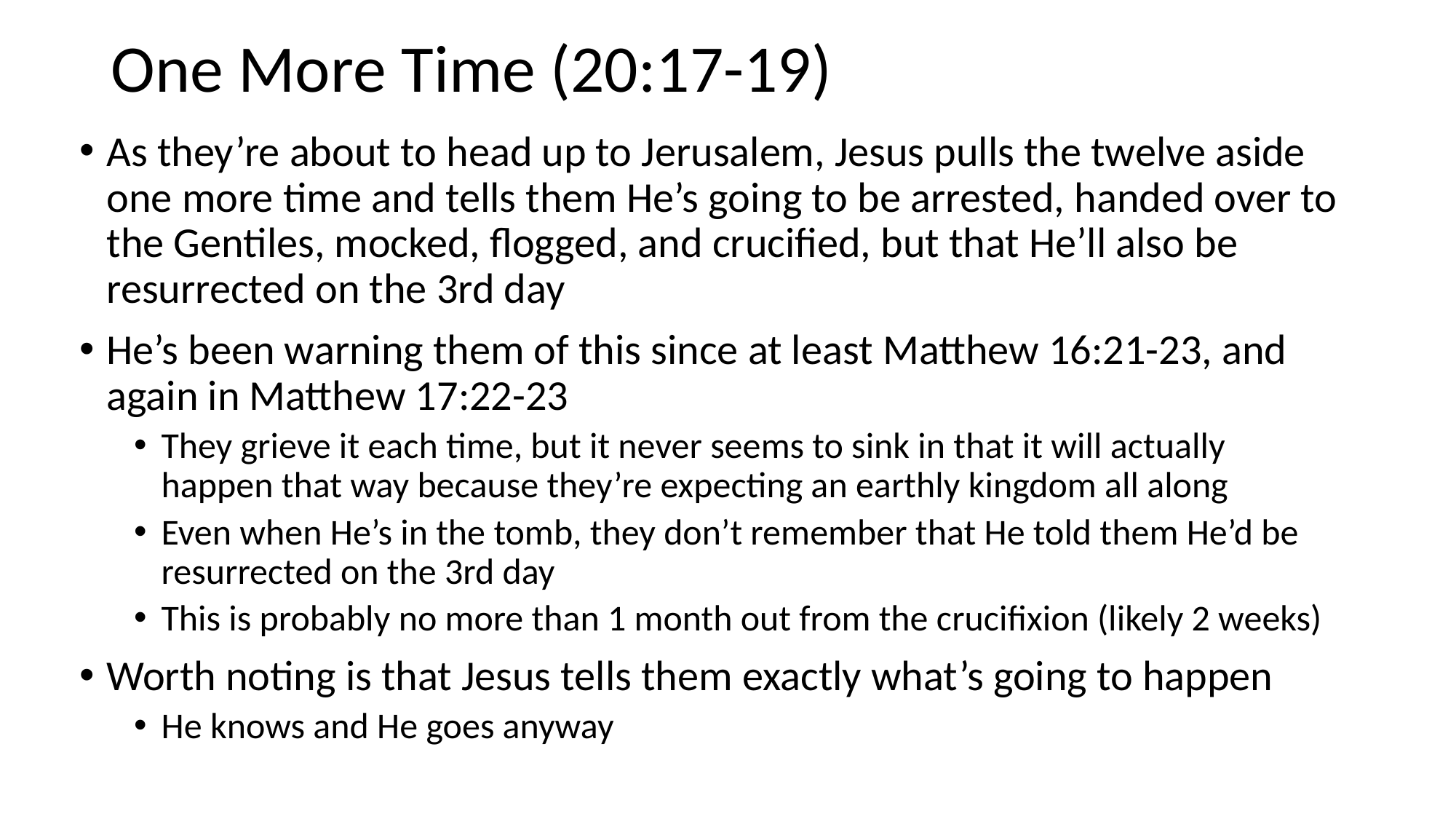

# One More Time (20:17-19)
As they’re about to head up to Jerusalem, Jesus pulls the twelve aside one more time and tells them He’s going to be arrested, handed over to the Gentiles, mocked, flogged, and crucified, but that He’ll also be resurrected on the 3rd day
He’s been warning them of this since at least Matthew 16:21-23, and again in Matthew 17:22-23
They grieve it each time, but it never seems to sink in that it will actually happen that way because they’re expecting an earthly kingdom all along
Even when He’s in the tomb, they don’t remember that He told them He’d be resurrected on the 3rd day
This is probably no more than 1 month out from the crucifixion (likely 2 weeks)
Worth noting is that Jesus tells them exactly what’s going to happen
He knows and He goes anyway